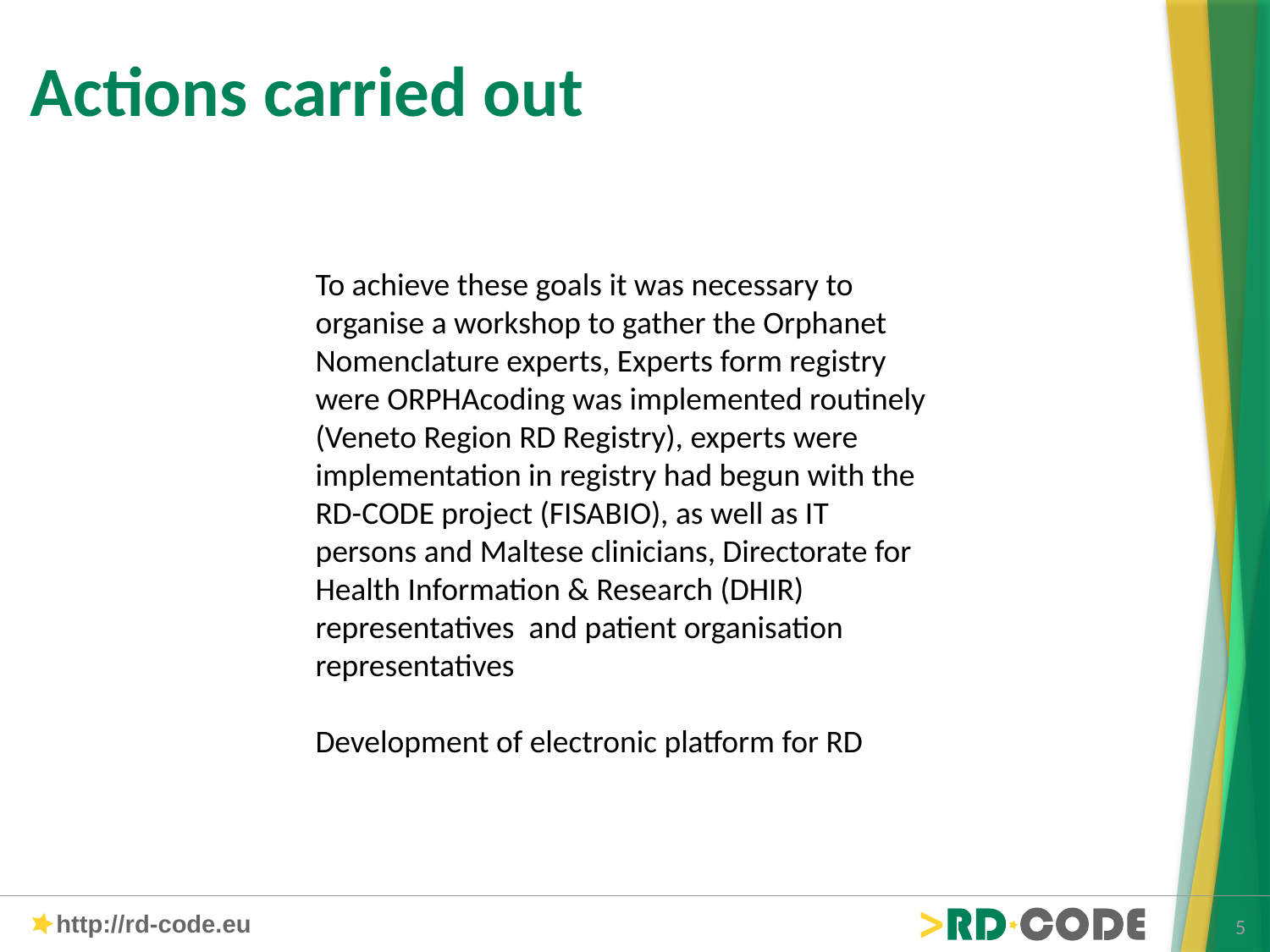

# Actions carried out
To achieve these goals it was necessary to organise a workshop to gather the Orphanet Nomenclature experts, Experts form registry were ORPHAcoding was implemented routinely (Veneto Region RD Registry), experts were implementation in registry had begun with the RD-CODE project (FISABIO), as well as IT persons and Maltese clinicians, Directorate for Health Information & Research (DHIR) representatives  and patient organisation representatives

Development of electronic platform for RD

5